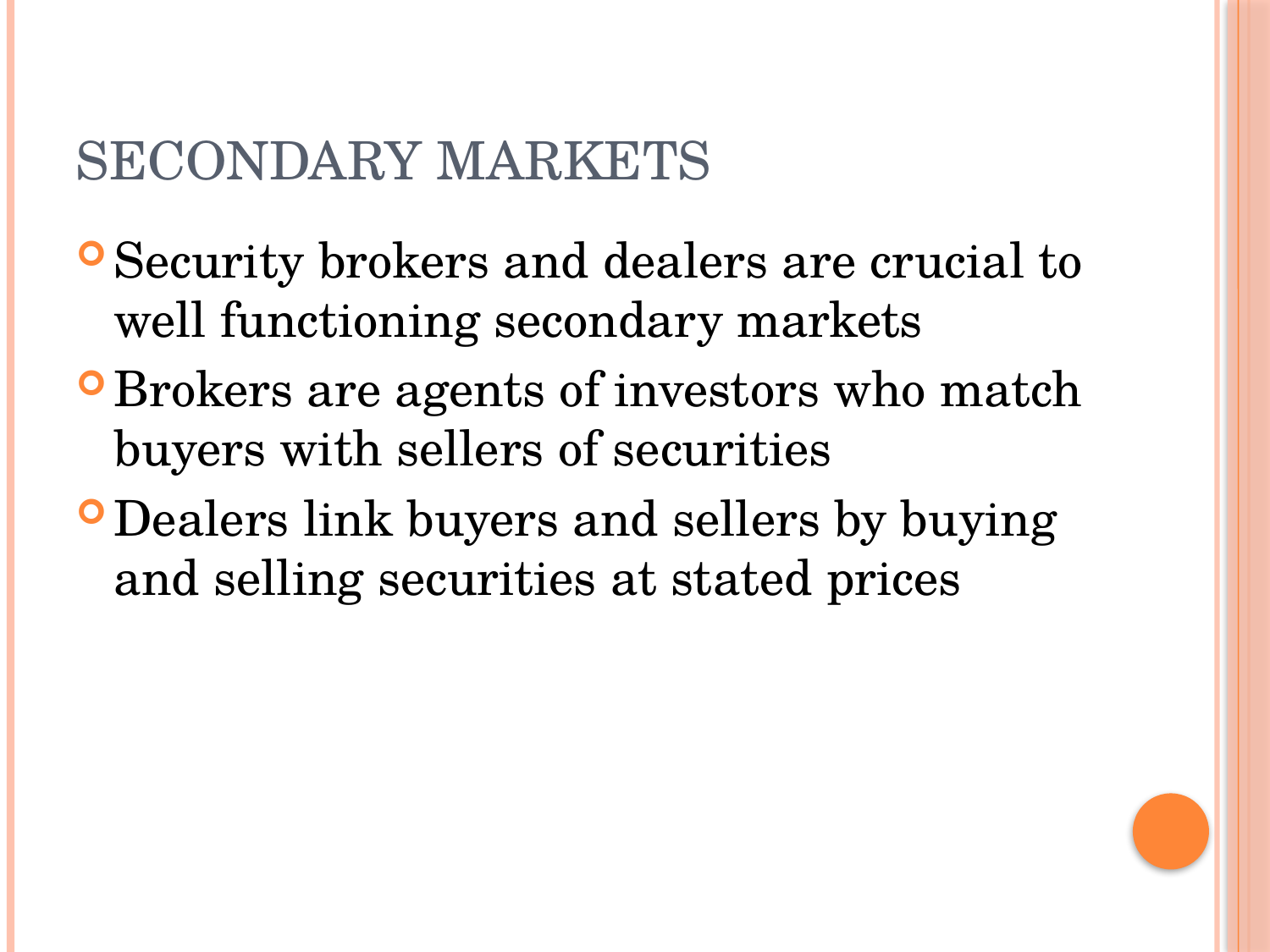

# Secondary markets
Security brokers and dealers are crucial to well functioning secondary markets
Brokers are agents of investors who match buyers with sellers of securities
Dealers link buyers and sellers by buying and selling securities at stated prices